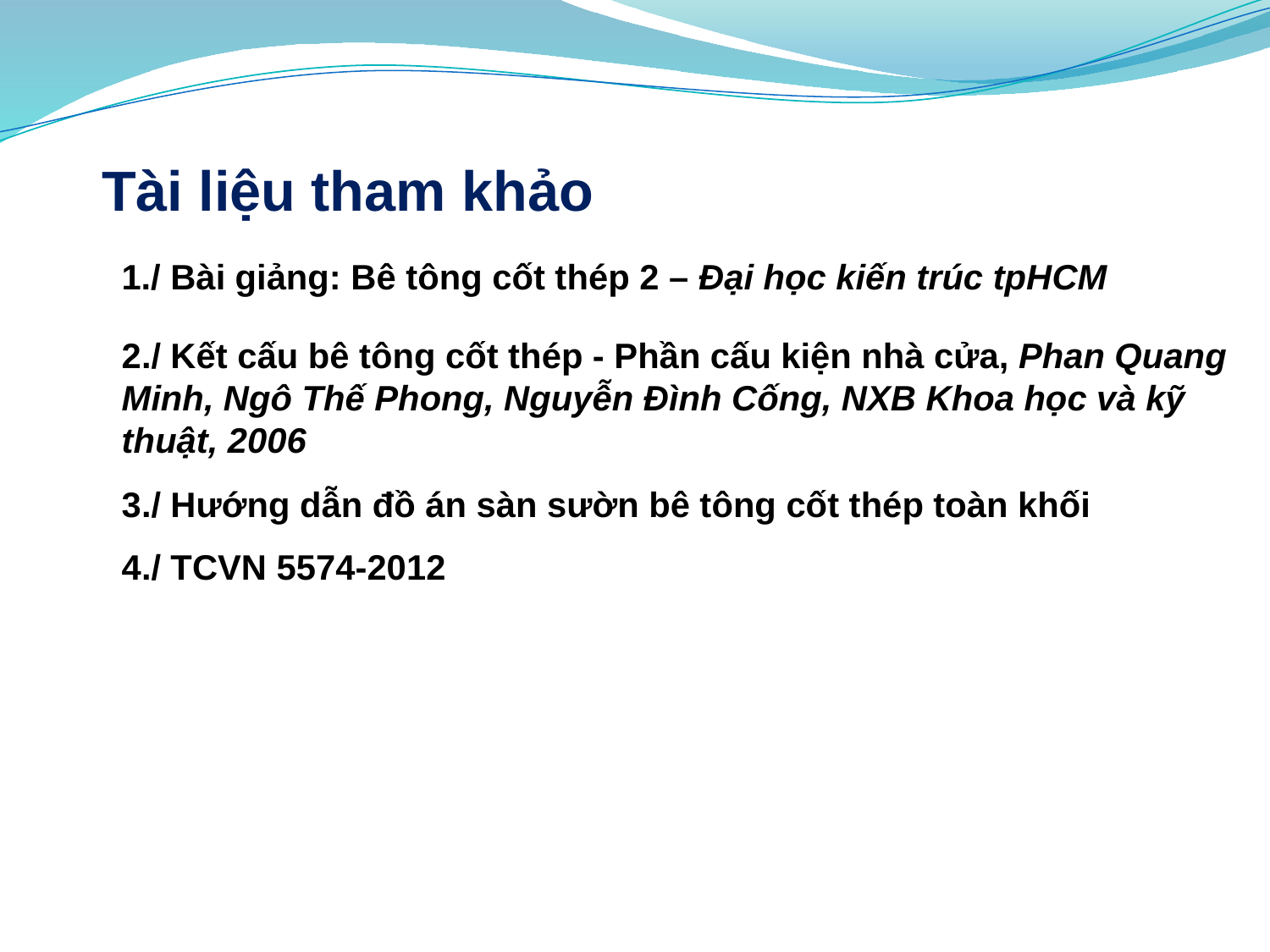

Tài liệu tham khảo
1./ Bài giảng: Bê tông cốt thép 2 – Đại học kiến trúc tpHCM
2./ Kết cấu bê tông cốt thép - Phần cấu kiện nhà cửa, Phan Quang Minh, Ngô Thế Phong, Nguyễn Đình Cống, NXB Khoa học và kỹ thuật, 2006
3./ Hướng dẫn đồ án sàn sườn bê tông cốt thép toàn khối

4./ TCVN 5574-2012